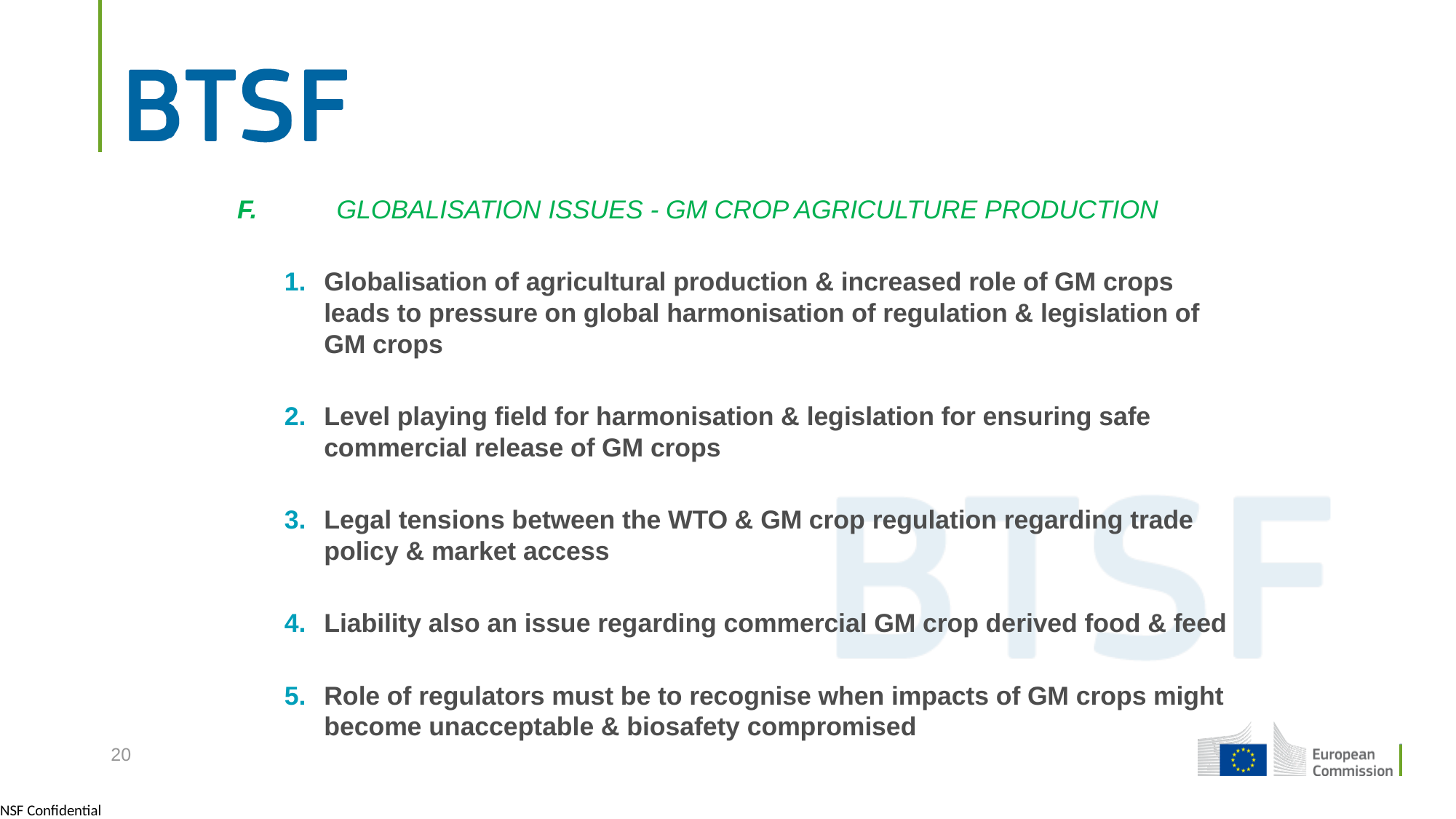

F.	 GLOBALISATION ISSUES - GM CROP AGRICULTURE PRODUCTION

Globalisation of agricultural production & increased role of GM crops leads to pressure on global harmonisation of regulation & legislation of GM crops

Level playing field for harmonisation & legislation for ensuring safe commercial release of GM crops

Legal tensions between the WTO & GM crop regulation regarding trade policy & market access

Liability also an issue regarding commercial GM crop derived food & feed

Role of regulators must be to recognise when impacts of GM crops might become unacceptable & biosafety compromised

20